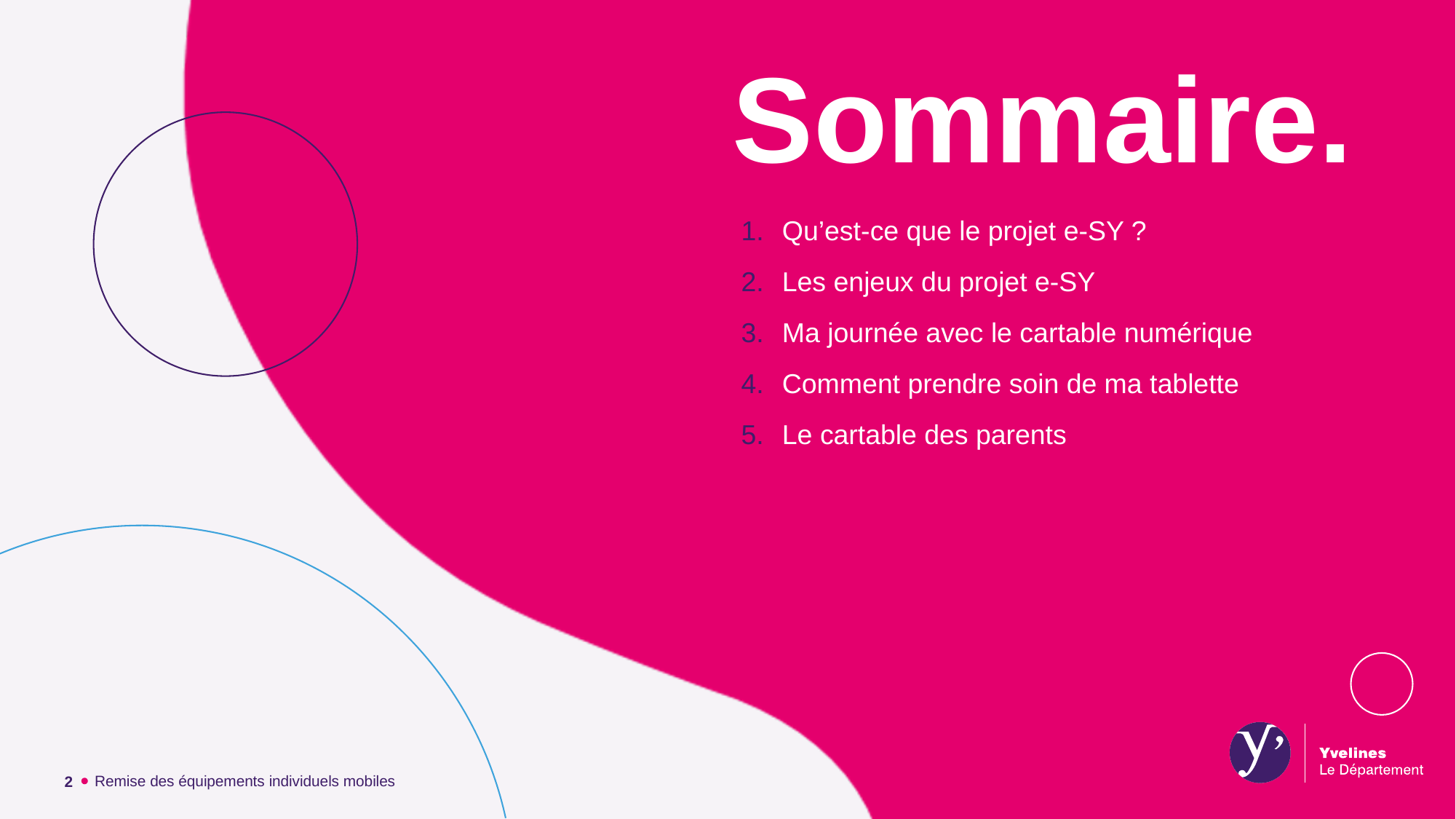

Sommaire.
Qu’est-ce que le projet e-SY ?
Les enjeux du projet e-SY
Ma journée avec le cartable numérique
Comment prendre soin de ma tablette
Le cartable des parents
Remise des équipements individuels mobiles
2